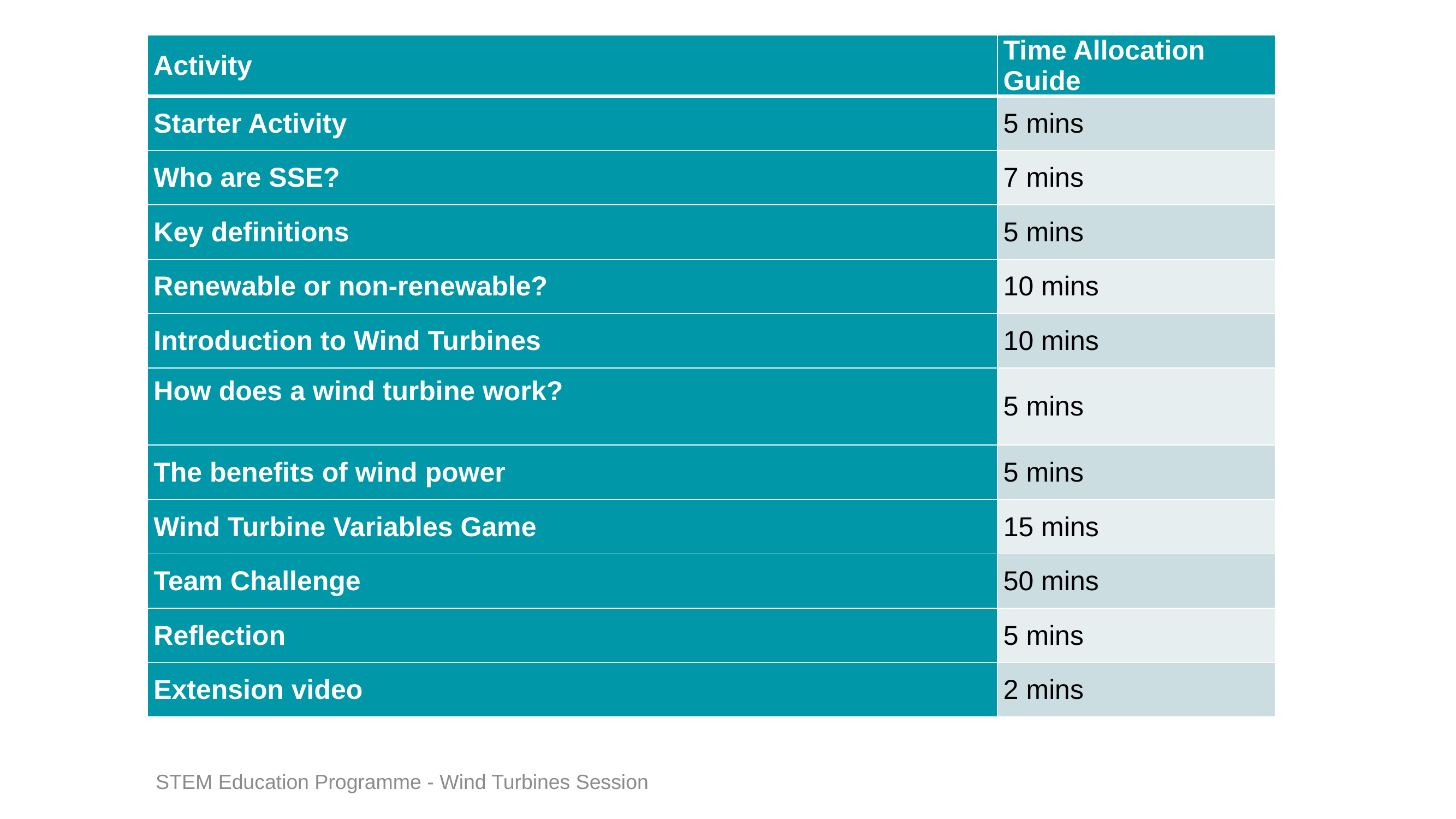

| Activity | Time Allocation Guide |
| --- | --- |
| Starter Activity | 5 mins |
| Who are SSE? | 7 mins |
| Key definitions | 5 mins |
| Renewable or non-renewable? | 10 mins |
| Introduction to Wind Turbines | 10 mins |
| How does a wind turbine work? | 5 mins |
| The benefits of wind power | 5 mins |
| Wind Turbine Variables Game | 15 mins |
| Team Challenge | 50 mins |
| Reflection | 5 mins |
| Extension video | 2 mins |
STEM Education Programme - Wind Turbines Session